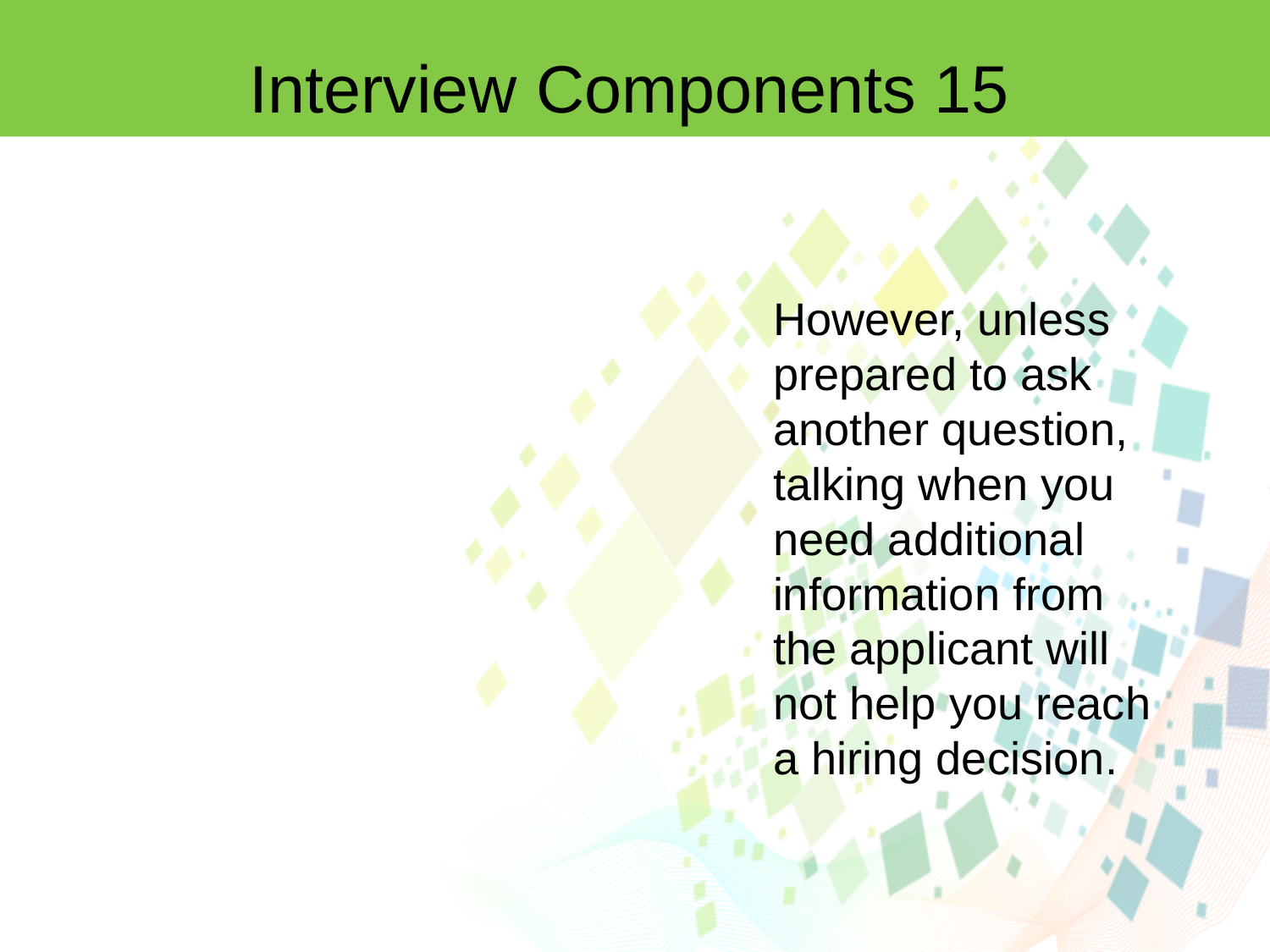

Interview Components 15
However, unless prepared to ask another question, talking when you need additional
information from the applicant will not help you reach a hiring decision.